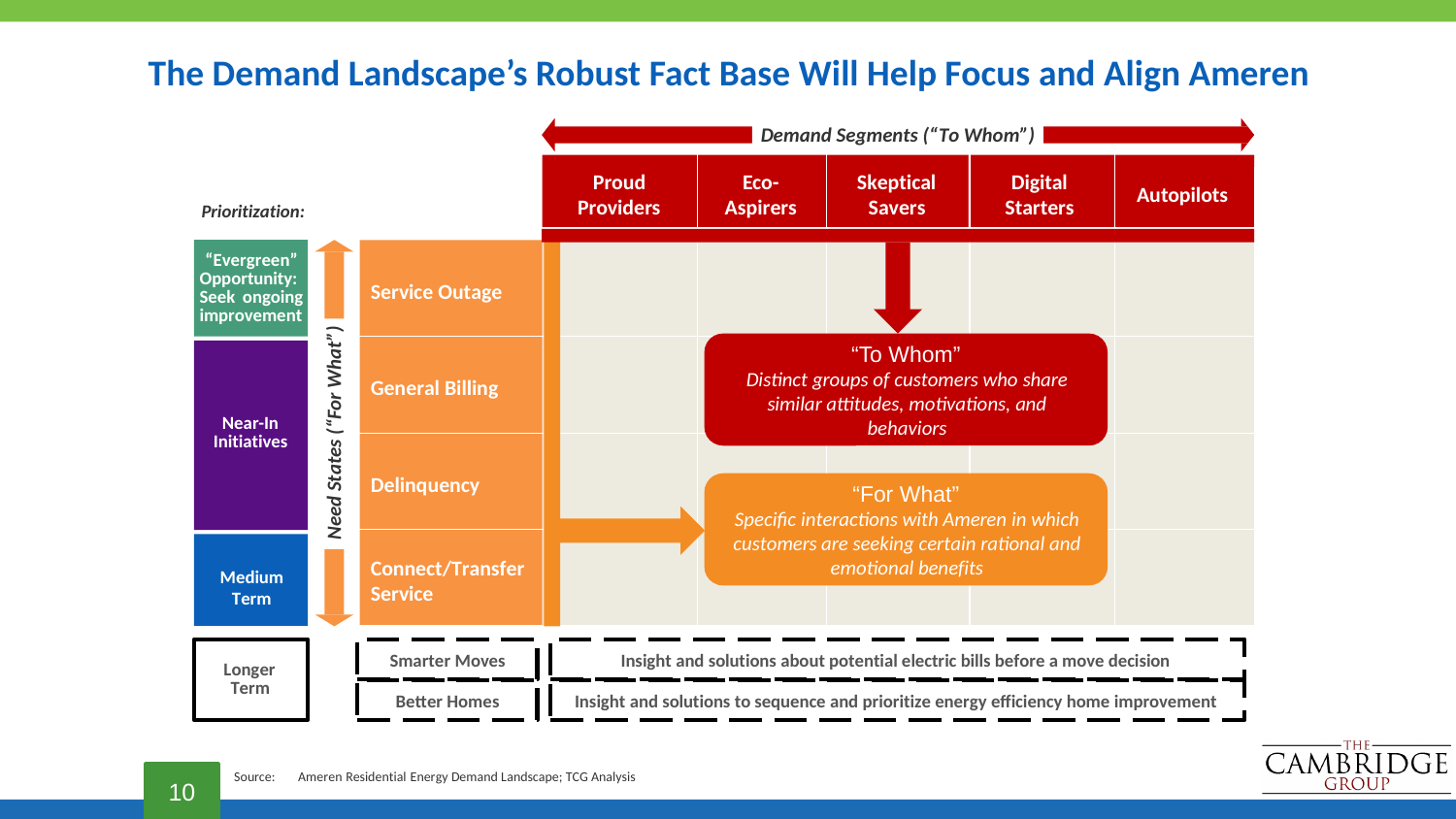

# The Demand Landscape’s Robust Fact Base Will Help Focus and Align Ameren

Demand Segments (“To Whom”)

Proud Providers
Eco- Aspirers
Skeptical Savers
Digital Starters
Autopilots
Prioritization:

“Evergreen” Opportunity: Seek ongoing improvement

Service Outage
Need States (“For What”)
“To Whom”
Distinct groups of customers who share similar attitudes, motivations, and behaviors

Near-In Initiatives
General Billing

Delinquency
“For What”
Specific interactions with Ameren in which customers are seeking certain rational and emotional benefits

Connect/Transfer
Service
Medium
Term

Longer Term

Insight and solutions about potential electric bills before a move decision
Smarter Moves

Insight and solutions to sequence and prioritize energy efficiency home improvement
Better Homes
10
Source:
Ameren Residential Energy Demand Landscape; TCG Analysis